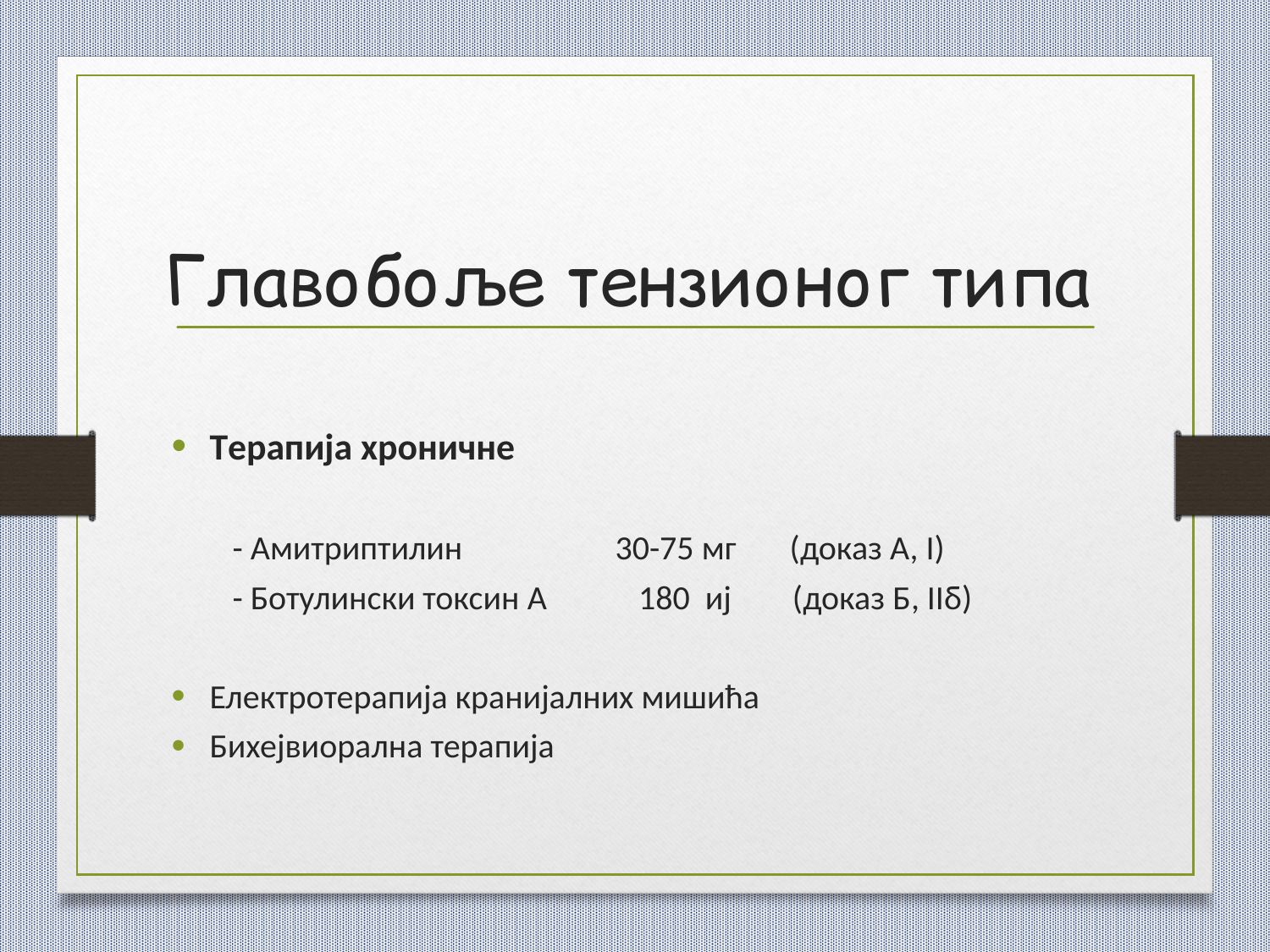

# Главобоље тензионог типа

Tерапија хроничне

        - Амитриптилин                    30-75 мг       (доказ A, I)
        - Ботулински токсин A            180  иј        (доказ Б, IIб)

Електротерапија кранијалних мишића
Бихејвиорална терапија